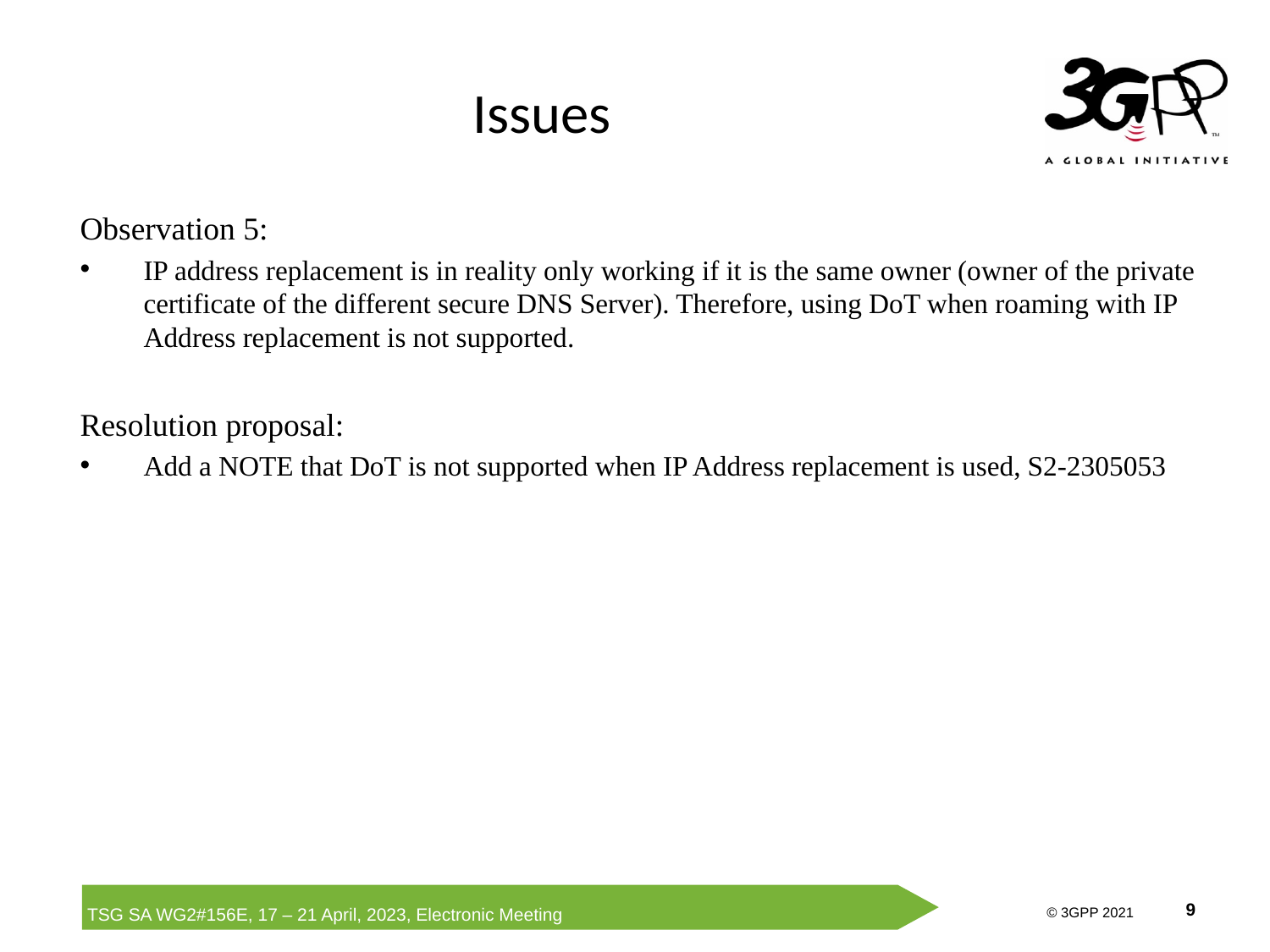

# Issues
Observation 5:
IP address replacement is in reality only working if it is the same owner (owner of the private certificate of the different secure DNS Server). Therefore, using DoT when roaming with IP Address replacement is not supported.

Resolution proposal:
Add a NOTE that DoT is not supported when IP Address replacement is used, S2-2305053